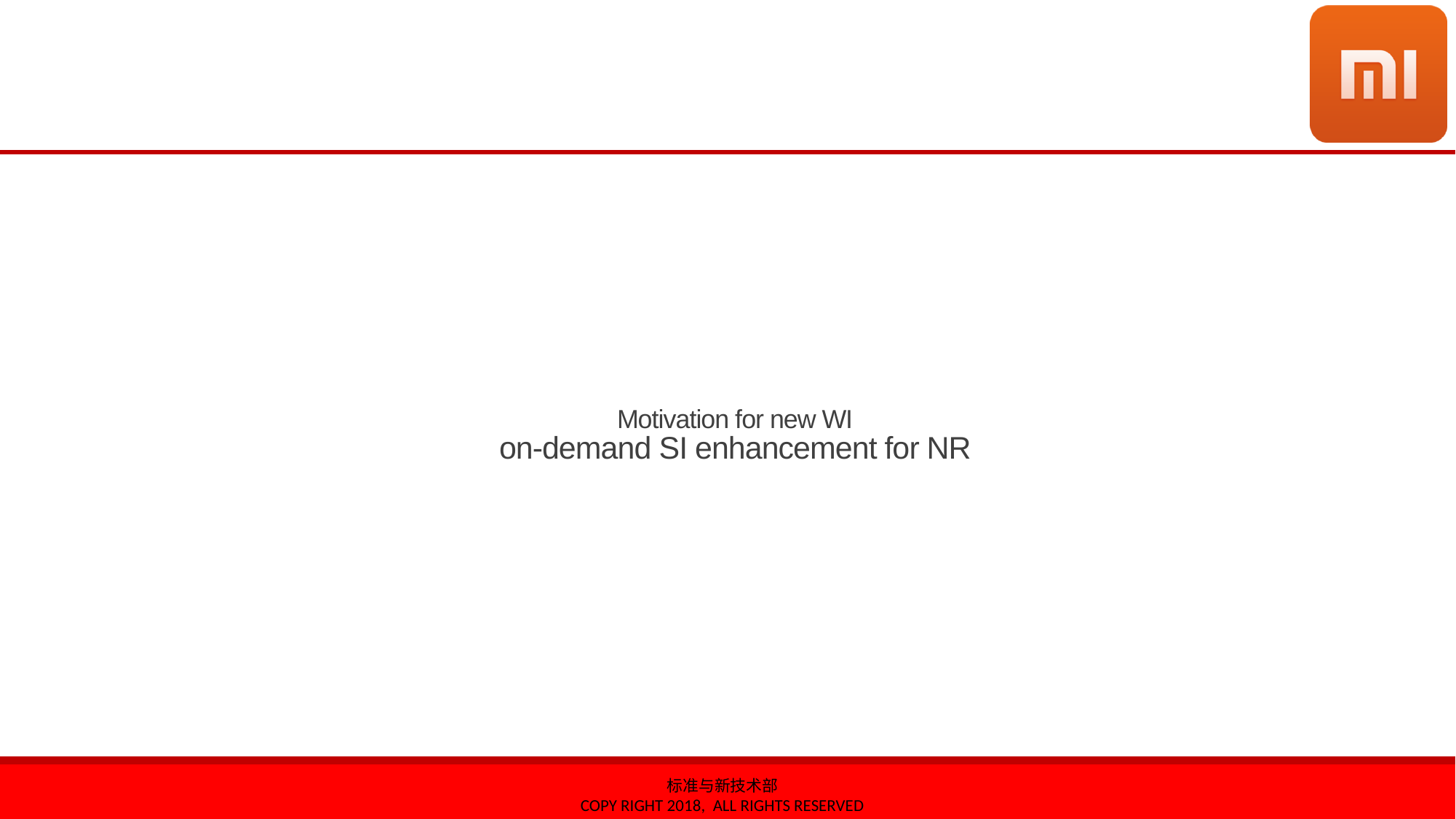

# Motivation for new WI on-demand SI enhancement for NR